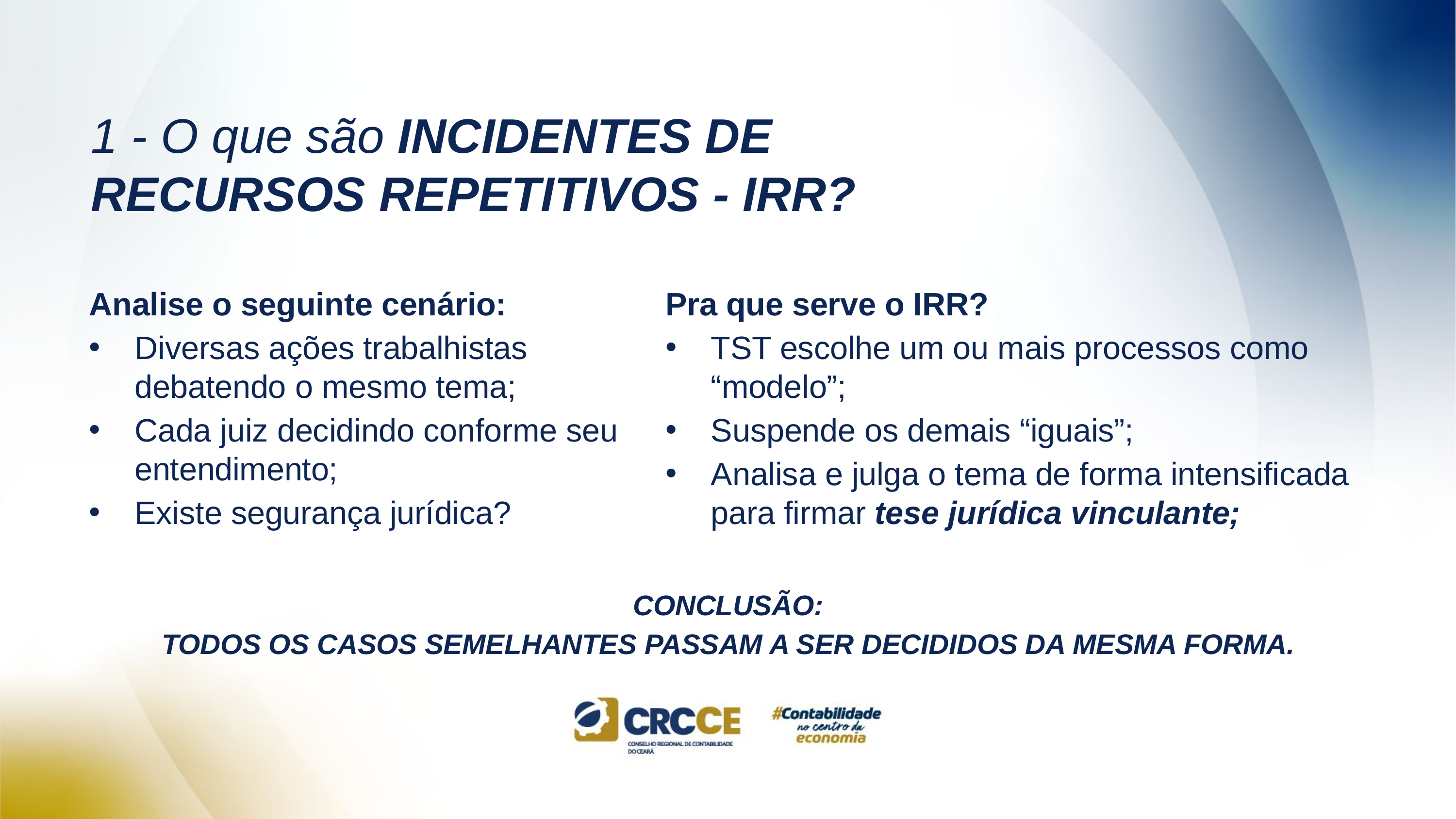

# 1 - O que são INCIDENTES DE RECURSOS REPETITIVOS - IRR?
Analise o seguinte cenário:
Diversas ações trabalhistas debatendo o mesmo tema;
Cada juiz decidindo conforme seu entendimento;
Existe segurança jurídica?
Pra que serve o IRR?
TST escolhe um ou mais processos como “modelo”;
Suspende os demais “iguais”;
Analisa e julga o tema de forma intensificada para firmar tese jurídica vinculante;
CONCLUSÃO:
TODOS OS CASOS SEMELHANTES PASSAM A SER DECIDIDOS DA MESMA FORMA.